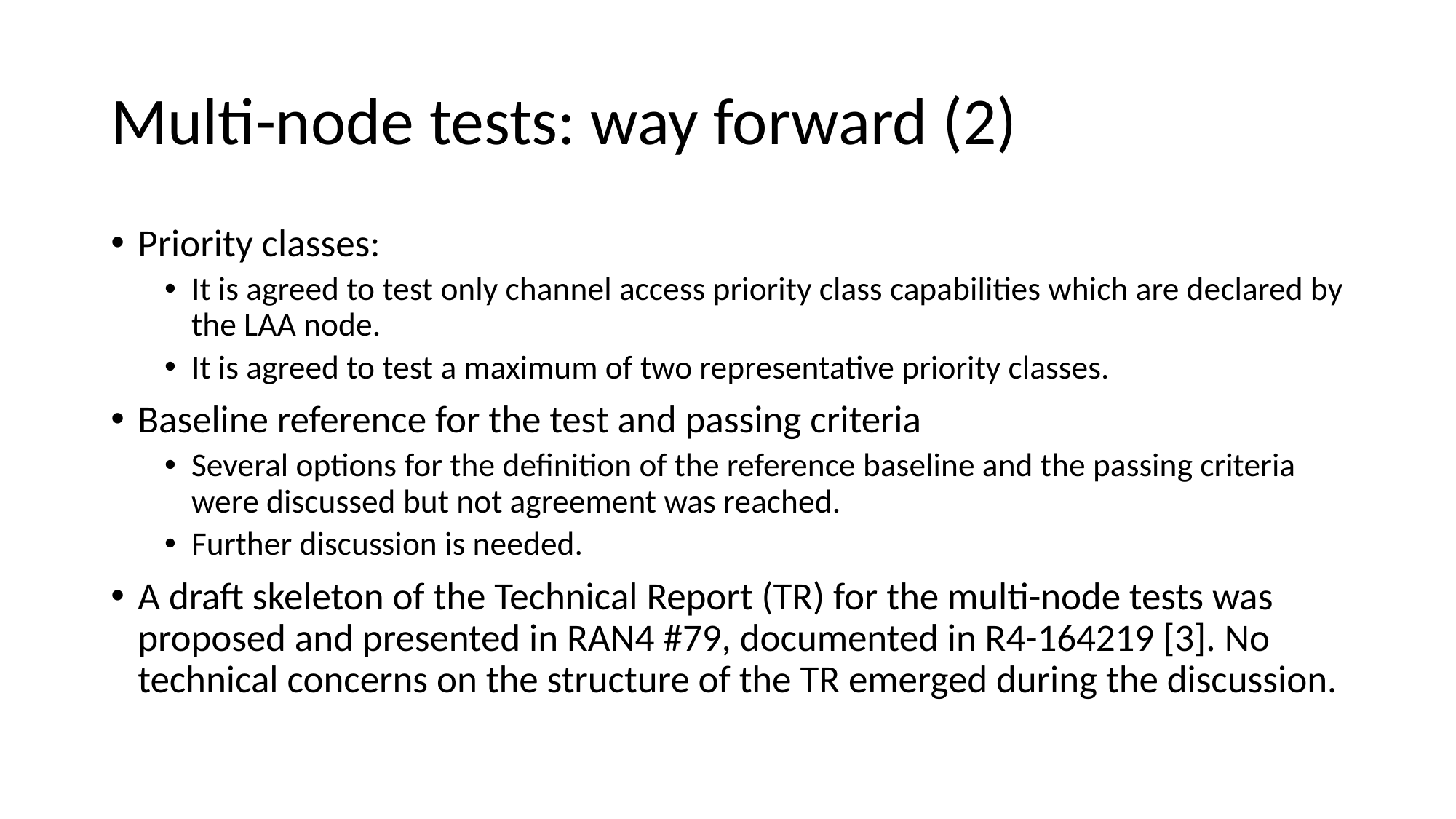

# Multi-node tests: way forward (2)
Priority classes:
It is agreed to test only channel access priority class capabilities which are declared by the LAA node.
It is agreed to test a maximum of two representative priority classes.
Baseline reference for the test and passing criteria
Several options for the definition of the reference baseline and the passing criteria were discussed but not agreement was reached.
Further discussion is needed.
A draft skeleton of the Technical Report (TR) for the multi-node tests was proposed and presented in RAN4 #79, documented in R4-164219 [3]. No technical concerns on the structure of the TR emerged during the discussion.